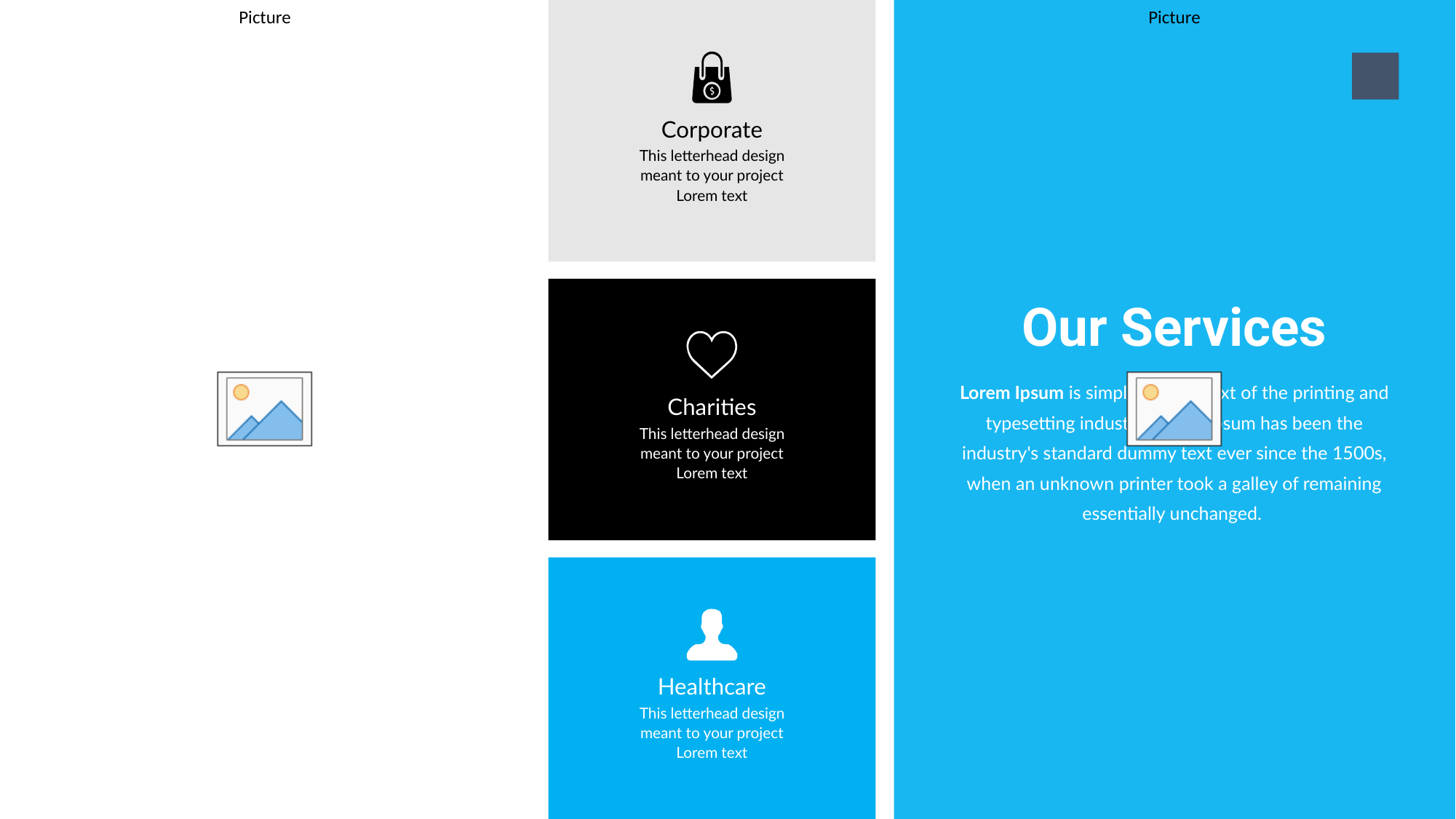

Corporate
This letterhead design meant to your project Lorem text

6

Our Services
Lorem Ipsum is simply dummy text of the printing and typesetting industry. Lorem Ipsum has been the industry's standard dummy text ever since the 1500s, when an unknown printer took a galley of remaining essentially unchanged.

Charities
This letterhead design meant to your project Lorem text

Healthcare
This letterhead design meant to your project Lorem text